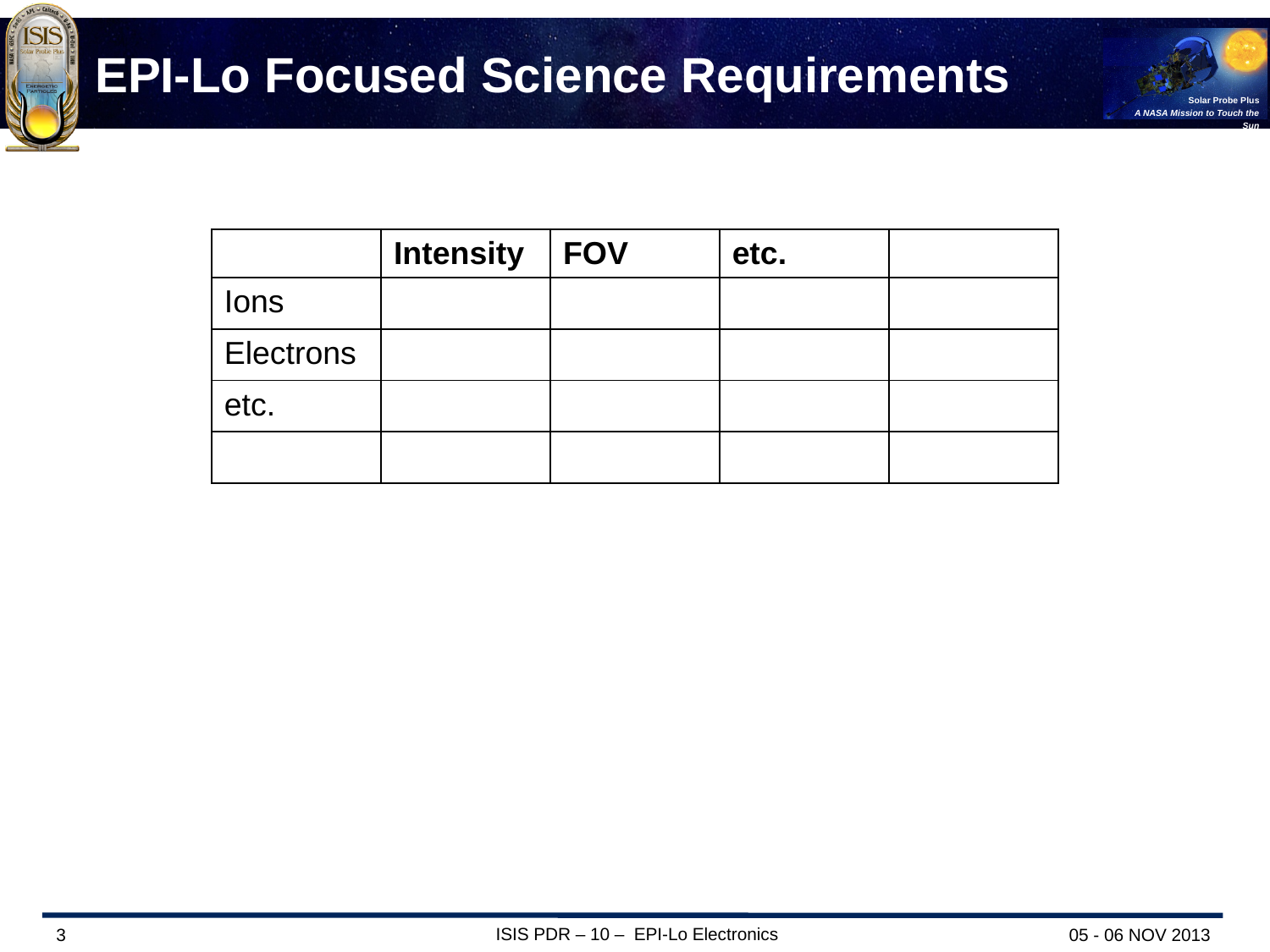

# EPI-Lo Focused Science Requirements
|  | Intensity | FOV | etc. |  |
| --- | --- | --- | --- | --- |
| Ions |  |  |  |  |
| Electrons |  |  |  |  |
| etc. |  |  |  |  |
|  |  |  |  |  |